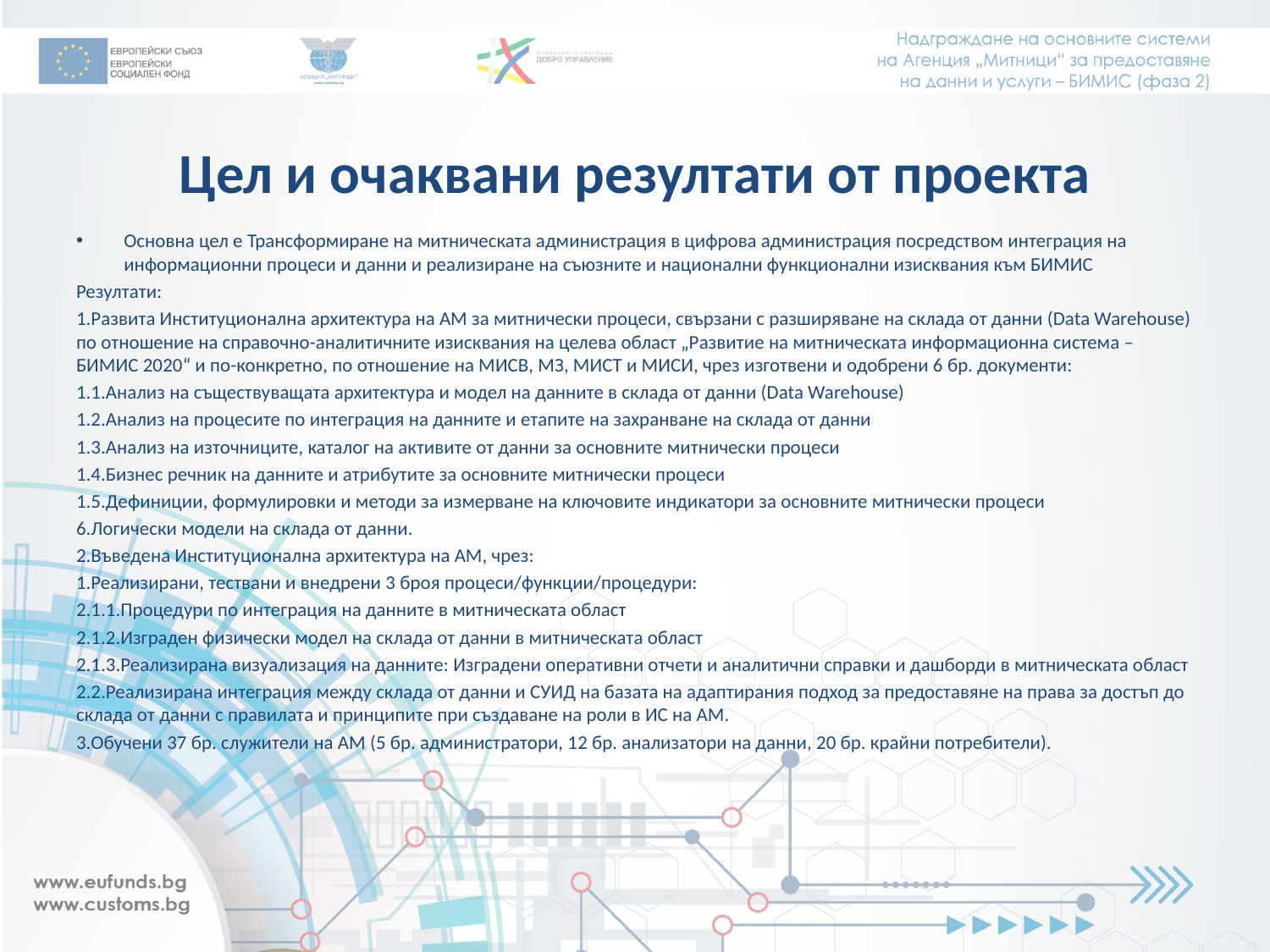

# Цел и очаквани резултати от проекта
Основна цел е Трансформиране на митническата администрация в цифрова администрация посредством интеграция на информационни процеси и данни и реализиране на съюзните и национални функционални изисквания към БИМИС
Резултати:
1.Развита Институционална архитектура на АМ за митнически процеси, свързани с разширяване на склада от данни (Data Warehouse) по отношение на справочно-аналитичните изисквания на целева област „Развитие на митническата информационна система – БИМИС 2020“ и по-конкретно, по отношение на МИСВ, МЗ, МИСТ и МИСИ, чрез изготвени и одобрени 6 бр. документи:
1.1.Анализ на съществуващата архитектура и модел на данните в склада от данни (Data Warehouse)
1.2.Анализ на процесите по интеграция на данните и етапите на захранване на склада от данни
1.3.Анализ на източниците, каталог на активите от данни за основните митнически процеси
1.4.Бизнес речник на данните и атрибутите за основните митнически процеси
1.5.Дефиниции, формулировки и методи за измерване на ключовите индикатори за основните митнически процеси
6.Логически модели на склада от данни.
2.Въведена Институционална архитектура на АМ, чрез:
1.Реализирани, тествани и внедрени 3 броя процеси/функции/процедури:
2.1.1.Процедури по интеграция на данните в митническата област
2.1.2.Изграден физически модел на склада от данни в митническата област
2.1.3.Реализирана визуализация на данните: Изградени оперативни отчети и аналитични справки и дашборди в митническата област
2.2.Реализирана интеграция между склада от данни и СУИД на базата на адаптирания подход за предоставяне на права за достъп до склада от данни с правилата и принципите при създаване на роли в ИС на АМ.
3.Обучени 37 бр. служители на АМ (5 бр. администратори, 12 бр. анализатори на данни, 20 бр. крайни потребители).